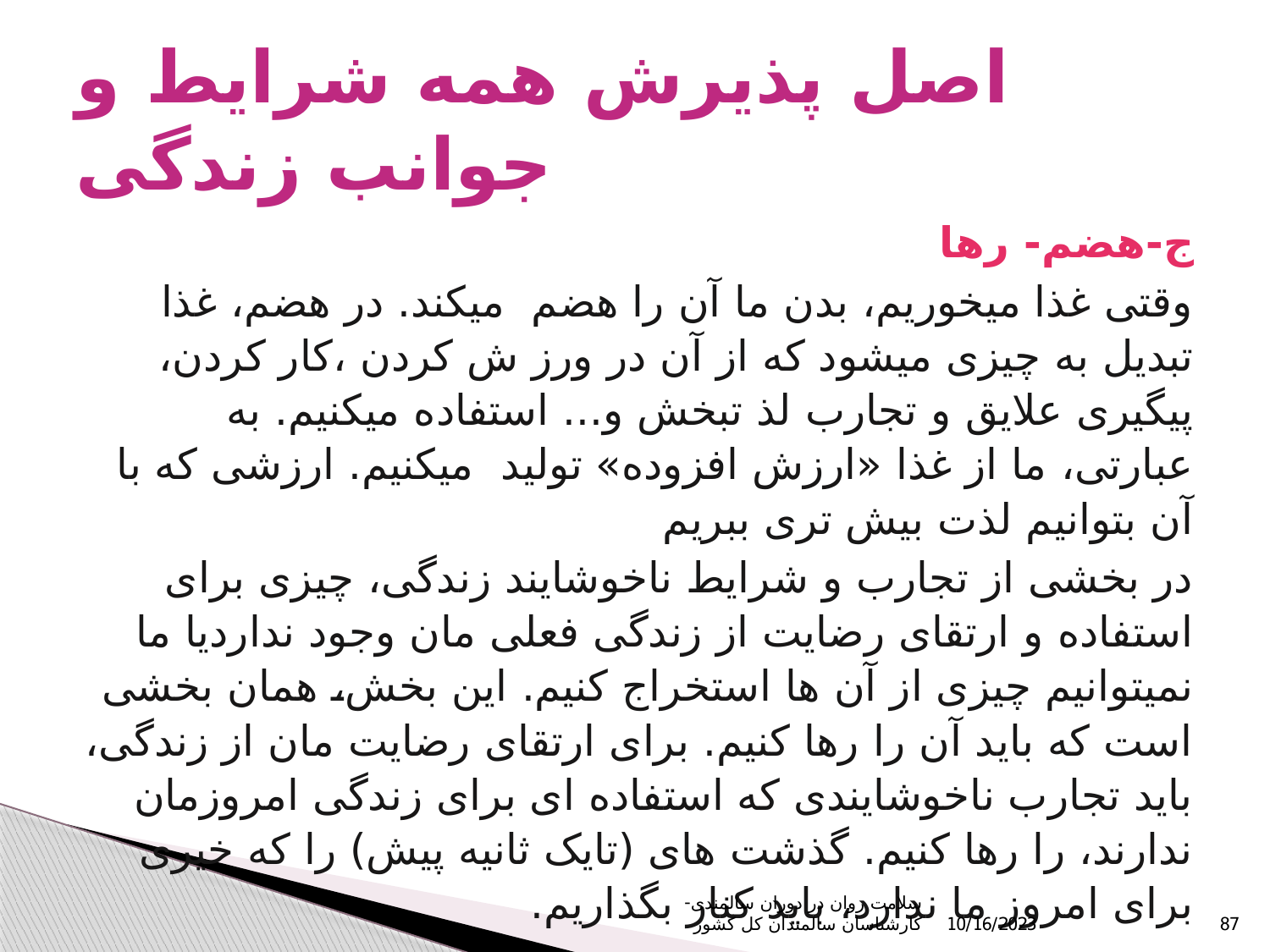

# اصل پذیرش همه شرایط و جوانب زندگی
ج-هضم- رها
وقتی غذا میخوریم، بدن ما آن را هضم  میکند. در هضم، غذا تبدیل به چیزی میشود که از آن در ورز ش کردن ،کار کردن، پیگیری علایق و تجارب لذ تبخش و... استفاده میکنیم. به عبارتی، ما از غذا «ارزش افزوده» تولید  میکنیم. ارزشی که با آن بتوانیم لذت بیش تری ببریم
	در بخشی از تجارب و شرایط ناخوشایند زندگی، چیزی برای استفاده و ارتقای رضایت از زندگی فعلی مان وجود نداردیا ما  نمیتوانیم چیزی از آن ها استخراج کنیم. این بخش، همان بخشی است که باید آن را رها کنیم. برای ارتقای رضایت مان از زندگی، باید تجارب ناخوشایندی که استفاده ای برای زندگی امروزمان ندارند، را رها کنیم. گذشت های (تایک ثانیه پیش) را که خیری برای امروز ما ندارد، باید کنار بگذاریم.

سلامت روان در دوران سالمندی- کارشناسان سالمندان کل کشور
10/16/2023
87